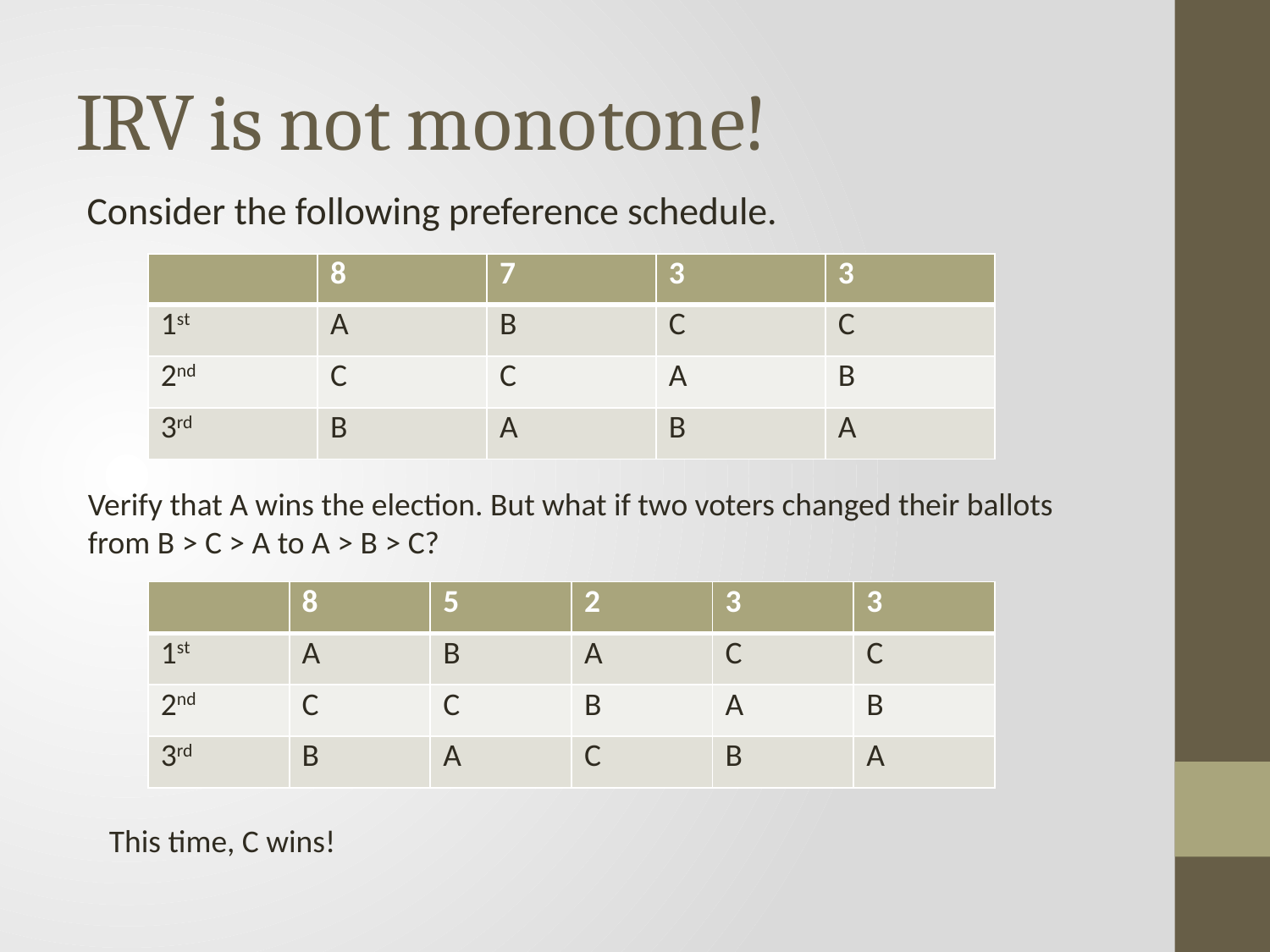

# IRV is not monotone!
Consider the following preference schedule.

|  | 8 | 7 | 3 | 3 |
| --- | --- | --- | --- | --- |
| 1st | A | B | C | C |
| 2nd | C | C | A | B |
| 3rd | B | A | B | A |
Verify that A wins the election. But what if two voters changed their ballots from B > C > A to A > B > C?
|  | 8 | 5 | 2 | 3 | 3 |
| --- | --- | --- | --- | --- | --- |
| 1st | A | B | A | C | C |
| 2nd | C | C | B | A | B |
| 3rd | B | A | C | B | A |
This time, C wins!